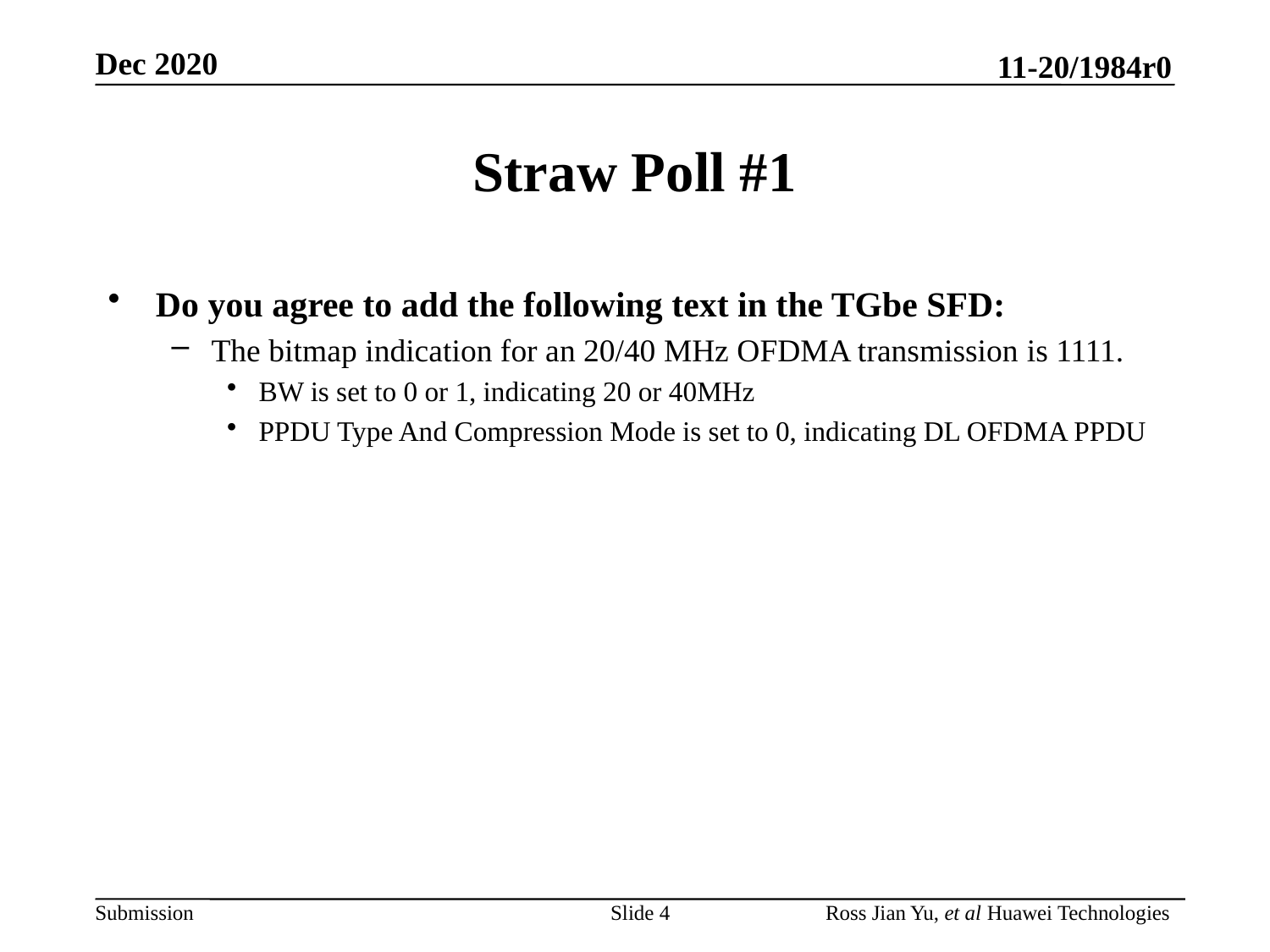

# Straw Poll #1
Do you agree to add the following text in the TGbe SFD:
The bitmap indication for an 20/40 MHz OFDMA transmission is 1111.
BW is set to 0 or 1, indicating 20 or 40MHz
PPDU Type And Compression Mode is set to 0, indicating DL OFDMA PPDU

Slide 4